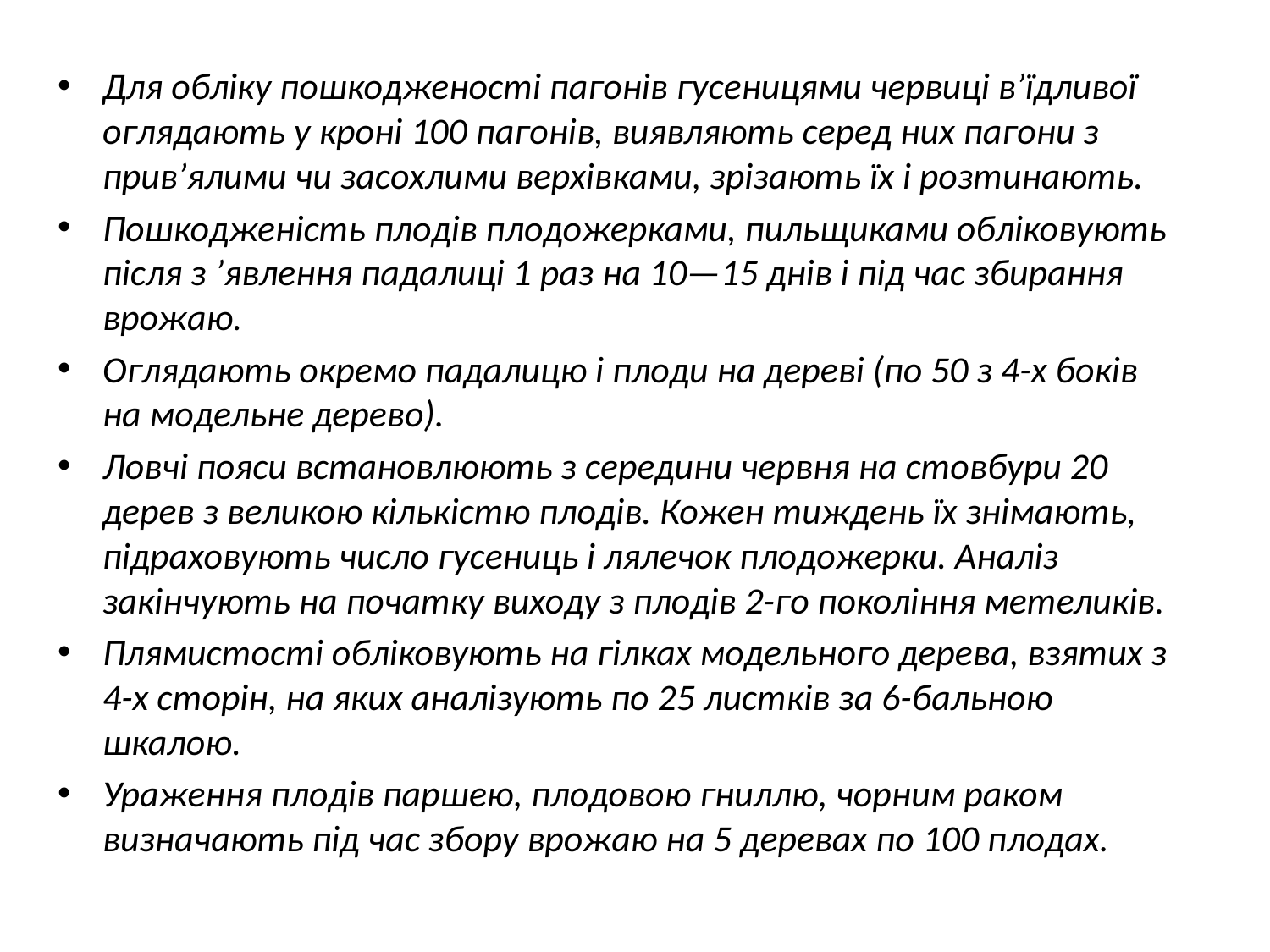

Для обліку пошкодженості пагонів гусеницями червиці в’їдливої оглядають у кроні 100 пагонів, виявляють серед них пагони з прив’ялими чи засохлими верхівками, зрізають їх і розтинають.
Пошкодженість плодів плодожерками, пильщиками обліковують після з ’явлення падалиці 1 раз на 10—15 днів і під час збирання врожаю.
Оглядають окремо падалицю і плоди на дереві (по 50 з 4-х боків на модельне дерево).
Ловчі пояси встановлюють з середини червня на стовбури 20 дерев з великою кількістю плодів. Кожен тиждень їх знімають, підраховують число гусениць і лялечок плодожерки. Аналіз закінчують на початку виходу з плодів 2-го покоління метеликів.
Плямистості обліковують на гілках модельного дерева, взятих з 4-х сторін, на яких аналізують по 25 листків за 6-бальною шкалою.
Ураження плодів паршею, плодовою гниллю, чорним раком визначають під час збору врожаю на 5 деревах по 100 плодах.